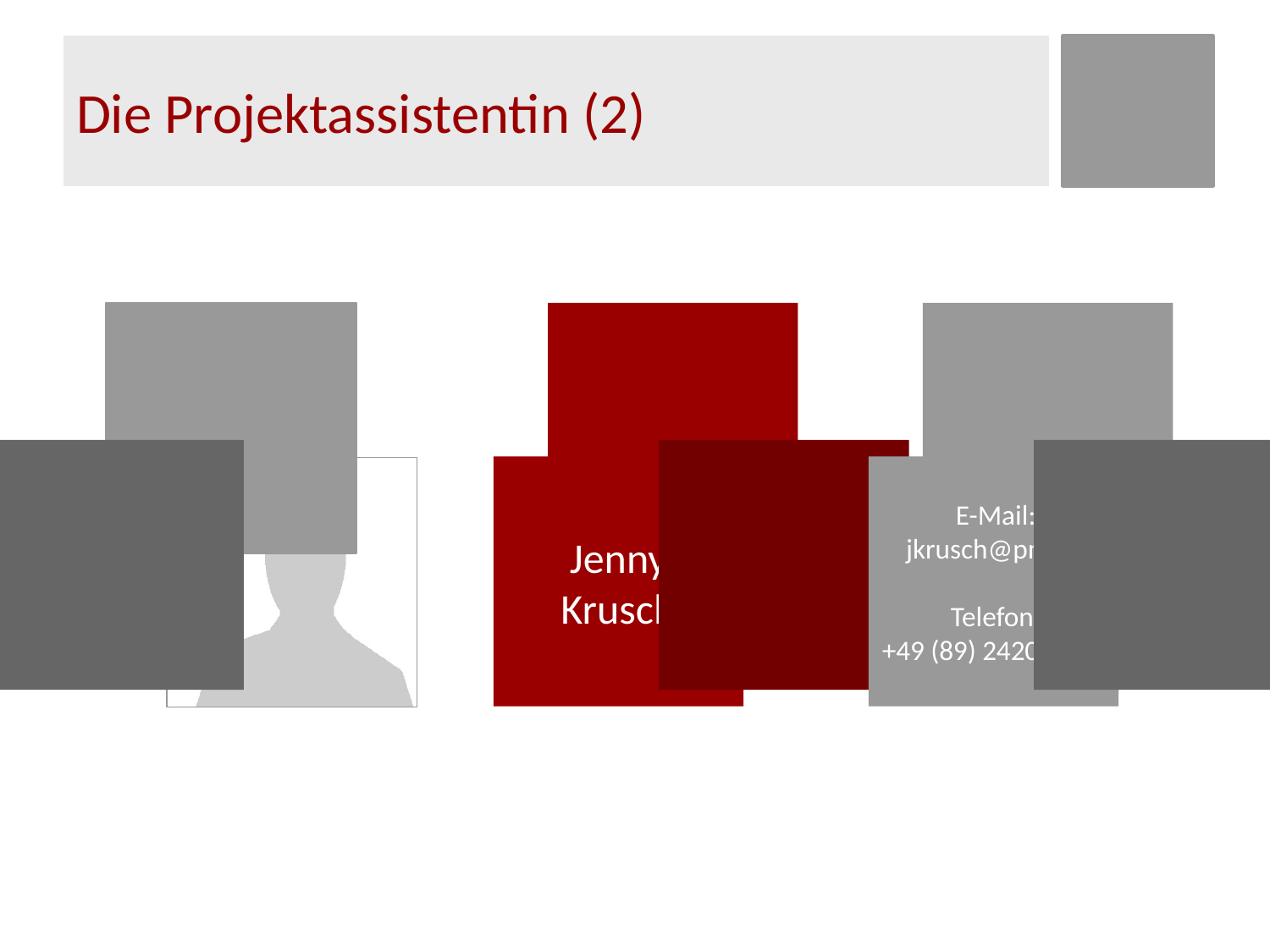

# Die Projektassistentin (2)

Jenny
Krusch
E-Mail:
jkrusch@pm.de

Telefon:
+49 (89) 242017988